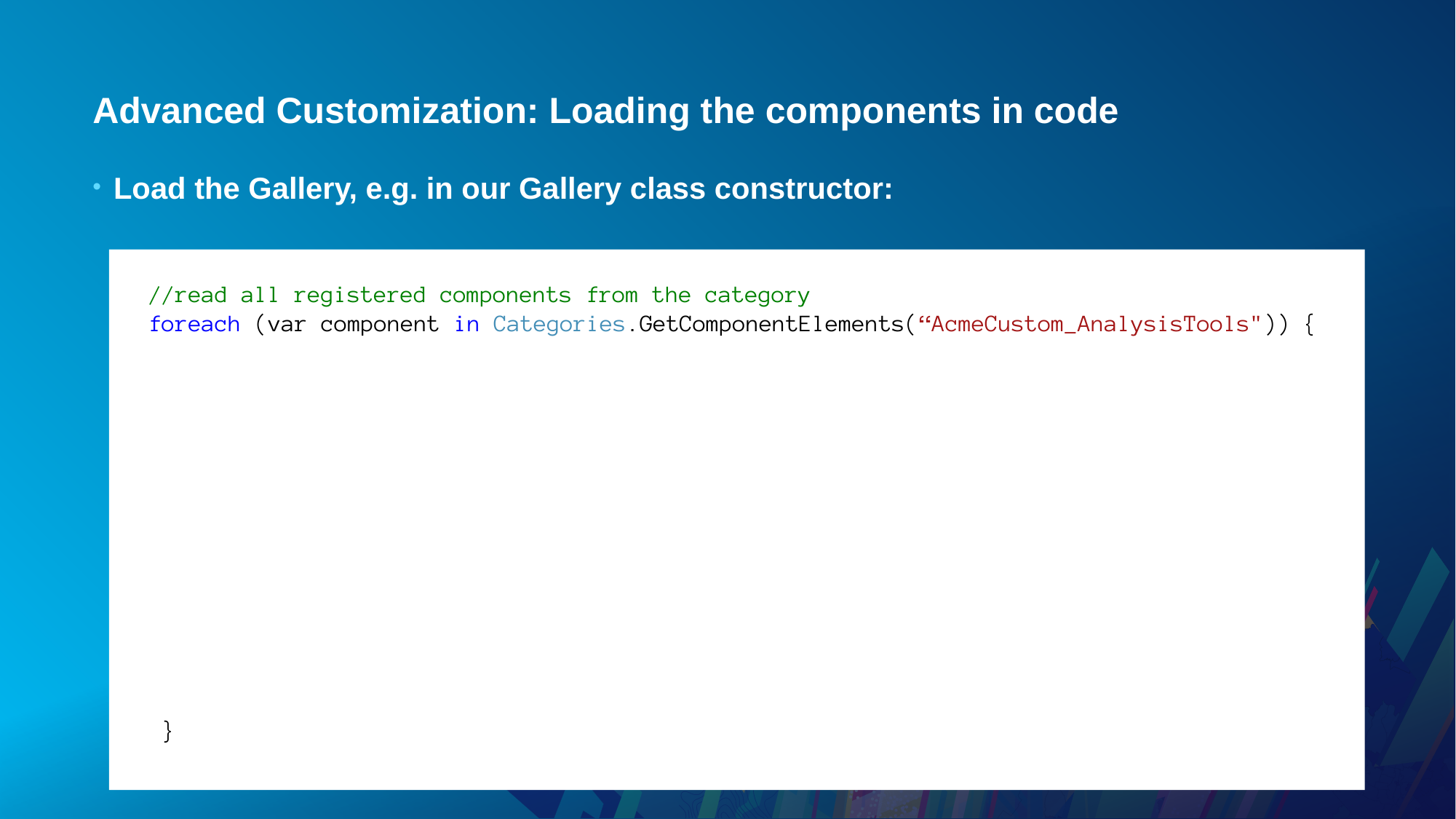

# Advanced Customization: Loading the components in code
Load the Gallery, e.g. in our Gallery class constructor:

   //read all registered components from the category
   foreach (var component in Categories.GetComponentElements(“AcmeCustom_AnalysisTools")) {

    }